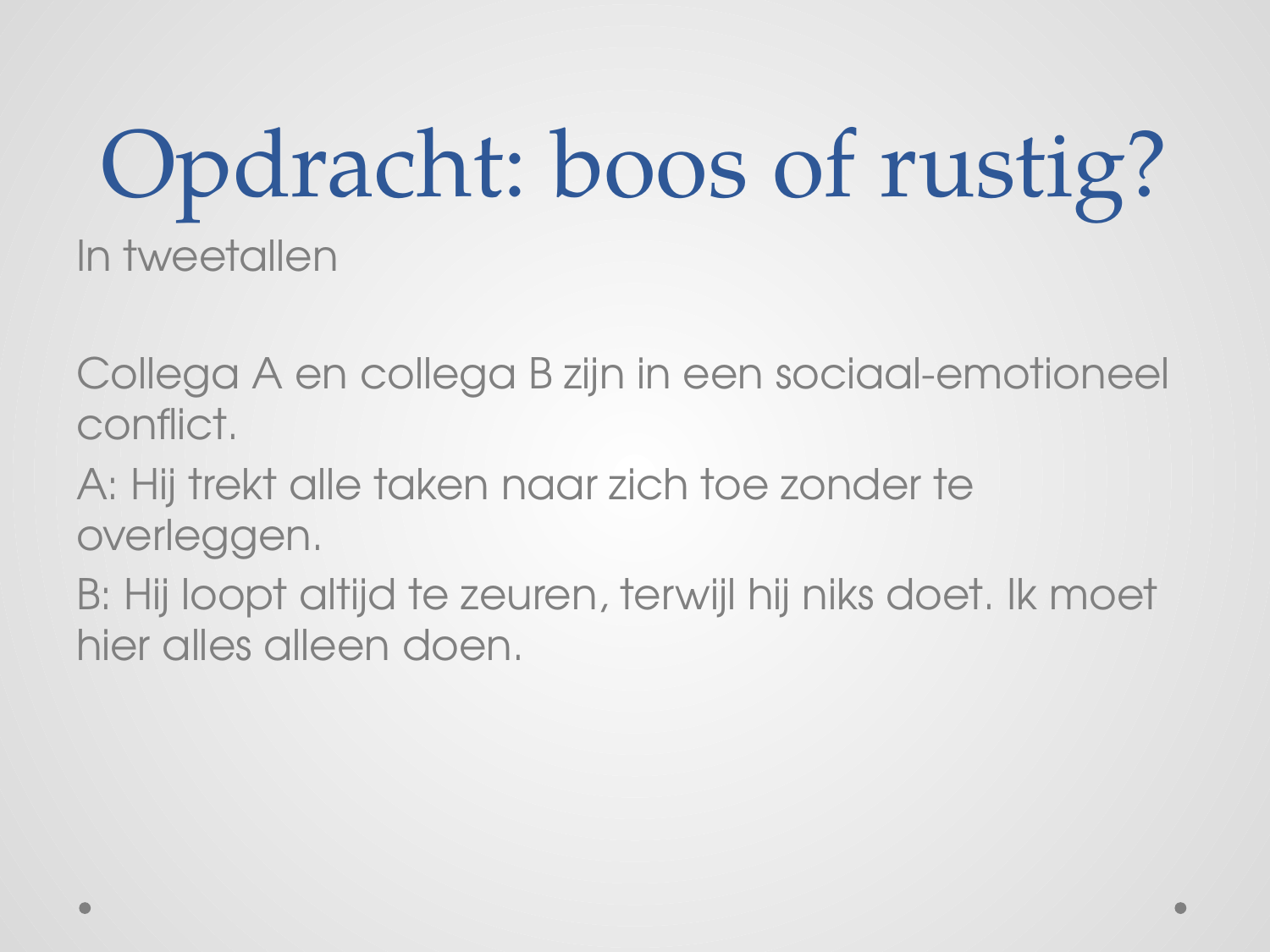

# Opdracht: boos of rustig?
In tweetallen

Collega A en collega B zijn in een sociaal-emotioneel conflict.
A: Hij trekt alle taken naar zich toe zonder te overleggen.
B: Hij loopt altijd te zeuren, terwijl hij niks doet. Ik moet hier alles alleen doen.